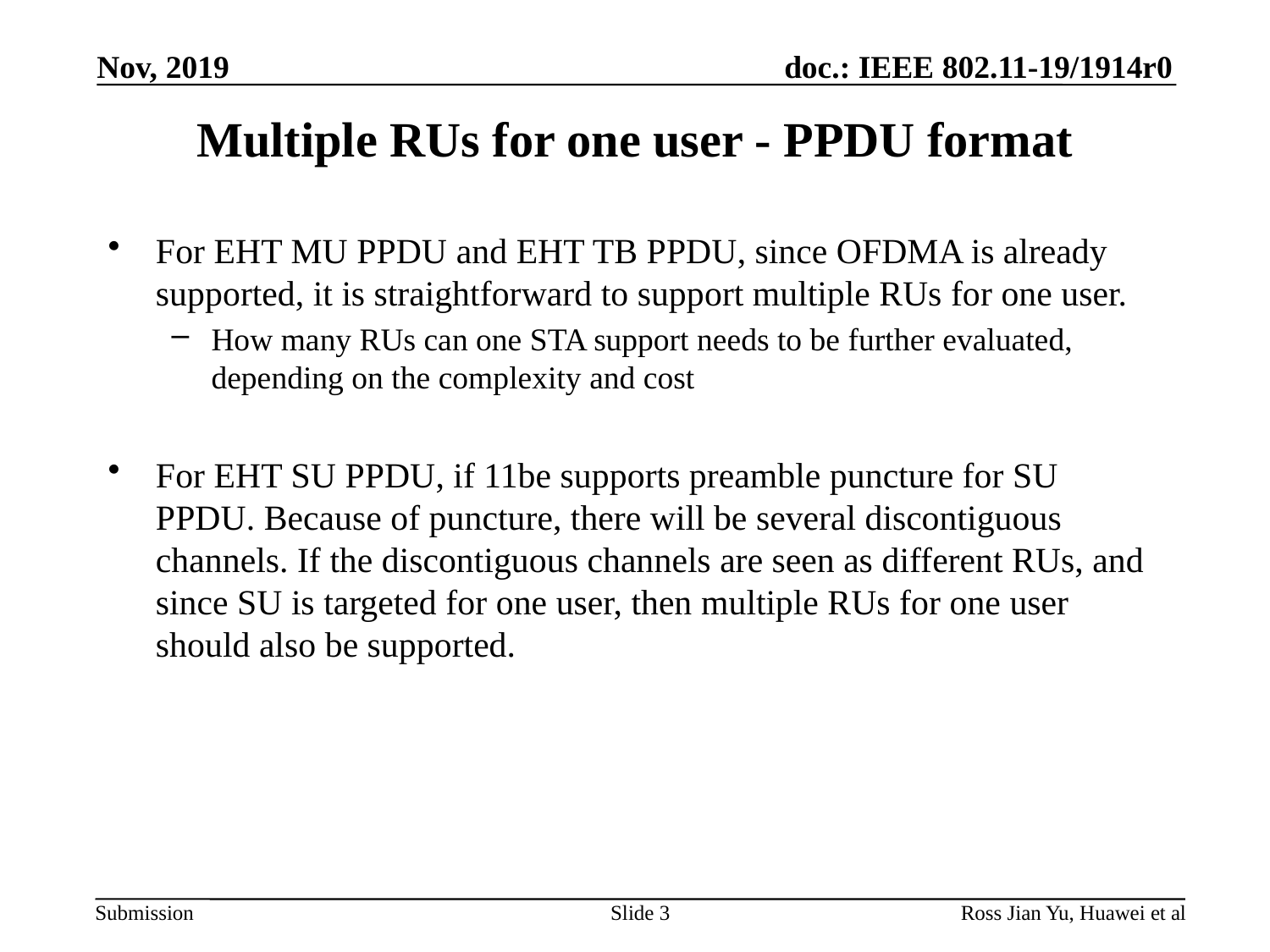

Nov, 2019
# Multiple RUs for one user - PPDU format
For EHT MU PPDU and EHT TB PPDU, since OFDMA is already supported, it is straightforward to support multiple RUs for one user.
How many RUs can one STA support needs to be further evaluated, depending on the complexity and cost

For EHT SU PPDU, if 11be supports preamble puncture for SU PPDU. Because of puncture, there will be several discontiguous channels. If the discontiguous channels are seen as different RUs, and since SU is targeted for one user, then multiple RUs for one user should also be supported.
Slide 3
Ross Jian Yu, Huawei et al